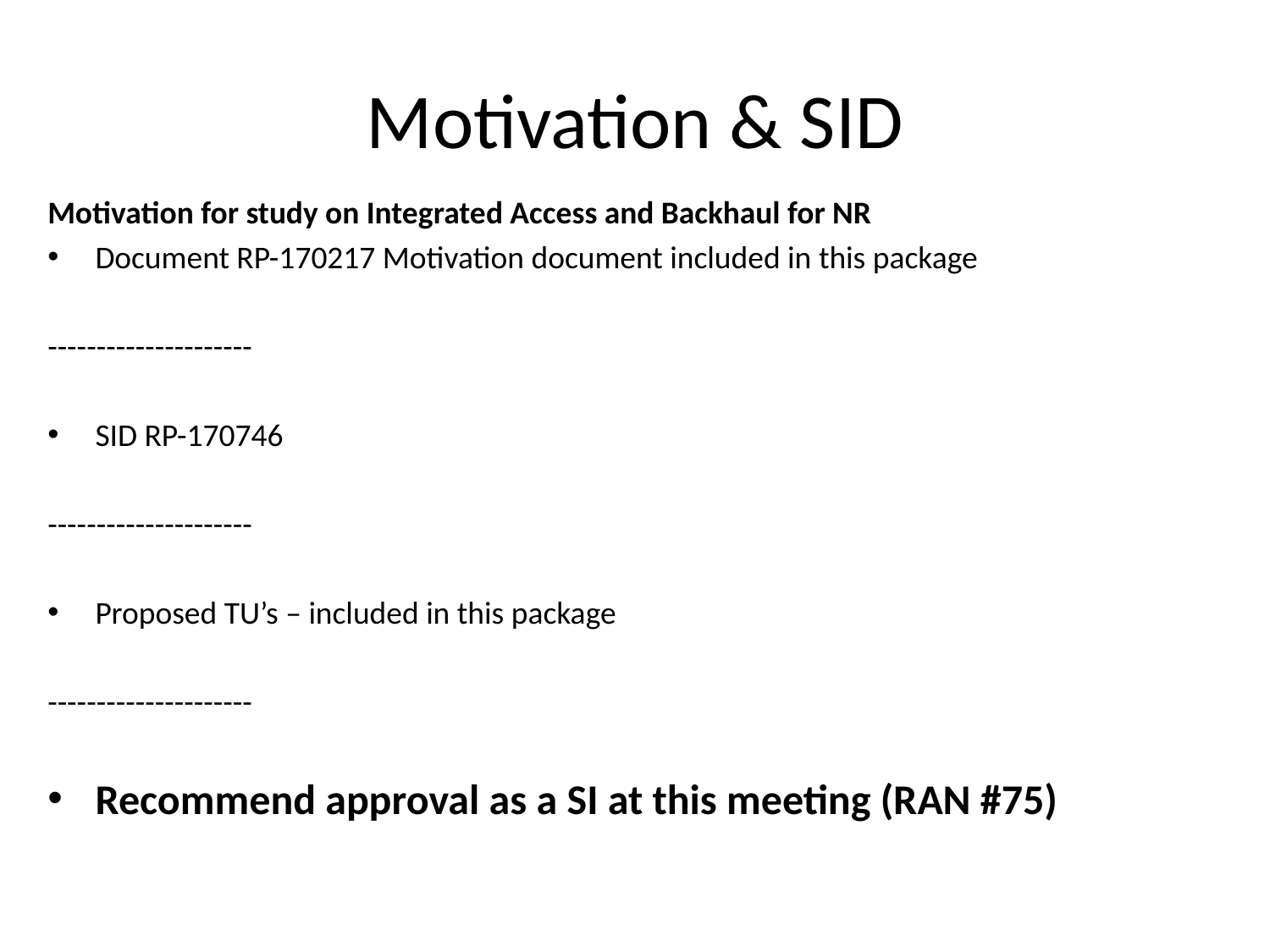

# Motivation & SID
Motivation for study on Integrated Access and Backhaul for NR
Document RP-170217 Motivation document included in this package

---------------------

SID RP-170746

---------------------

Proposed TU’s – included in this package

---------------------

Recommend approval as a SI at this meeting (RAN #75)